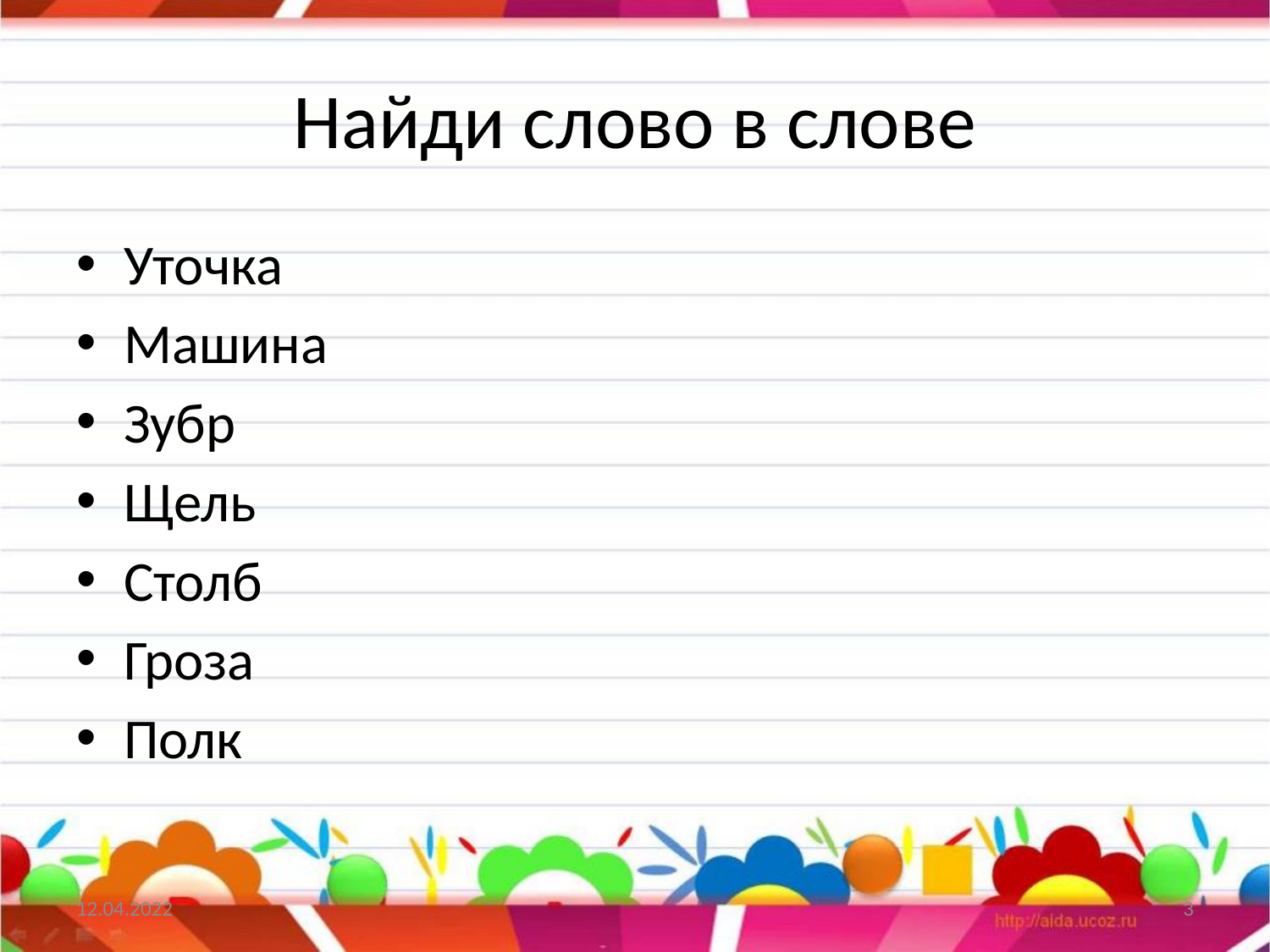

# Найди слово в слове
Уточка
Машина
Зубр
Щель
Столб
Гроза
Полк
12.04.2022
3